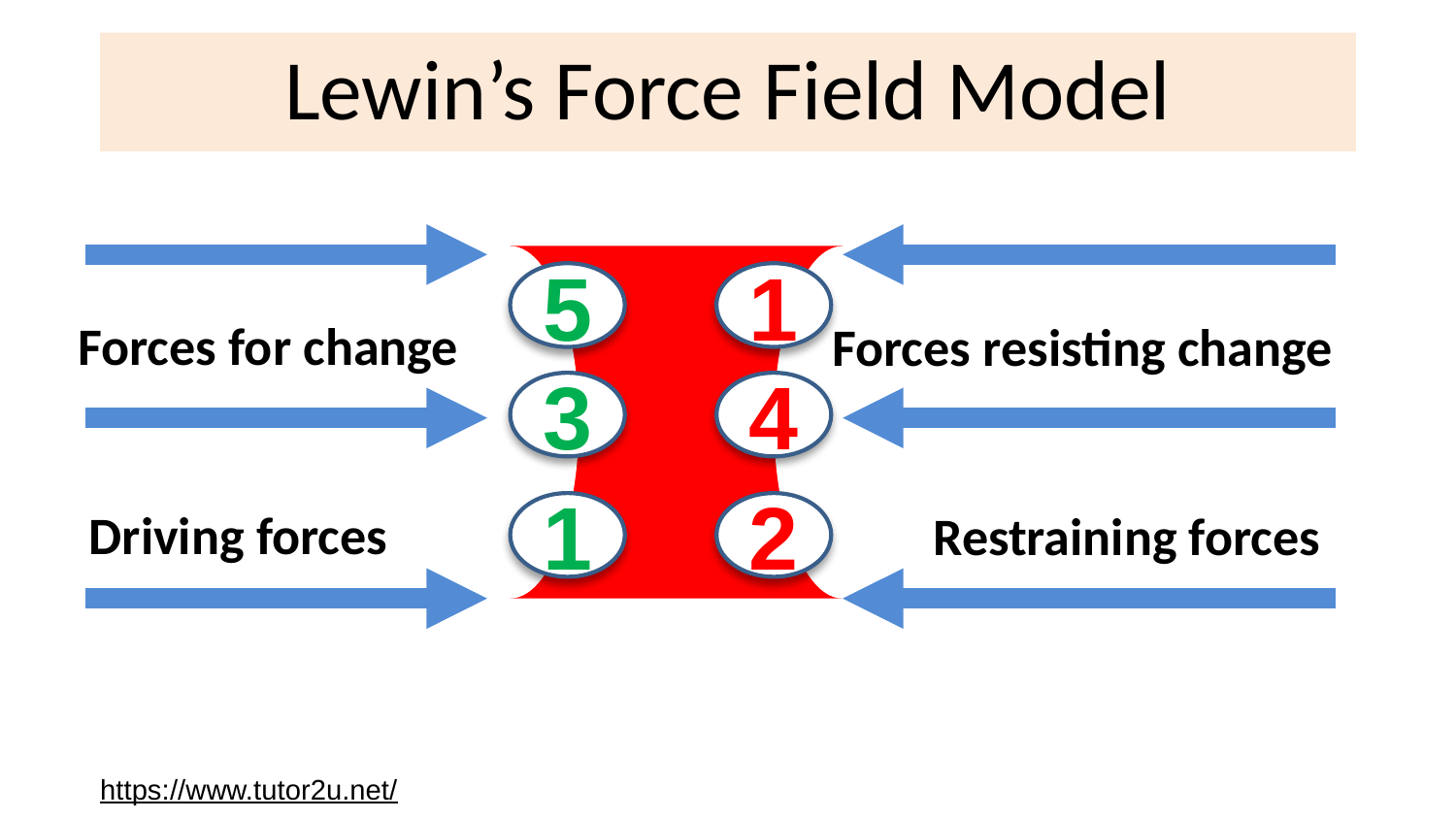

# Lewin’s Force Field Model

Forces for change
Driving forces
Forces resisting change
Restraining forces
5
3
1
1
4
2
https://www.tutor2u.net/